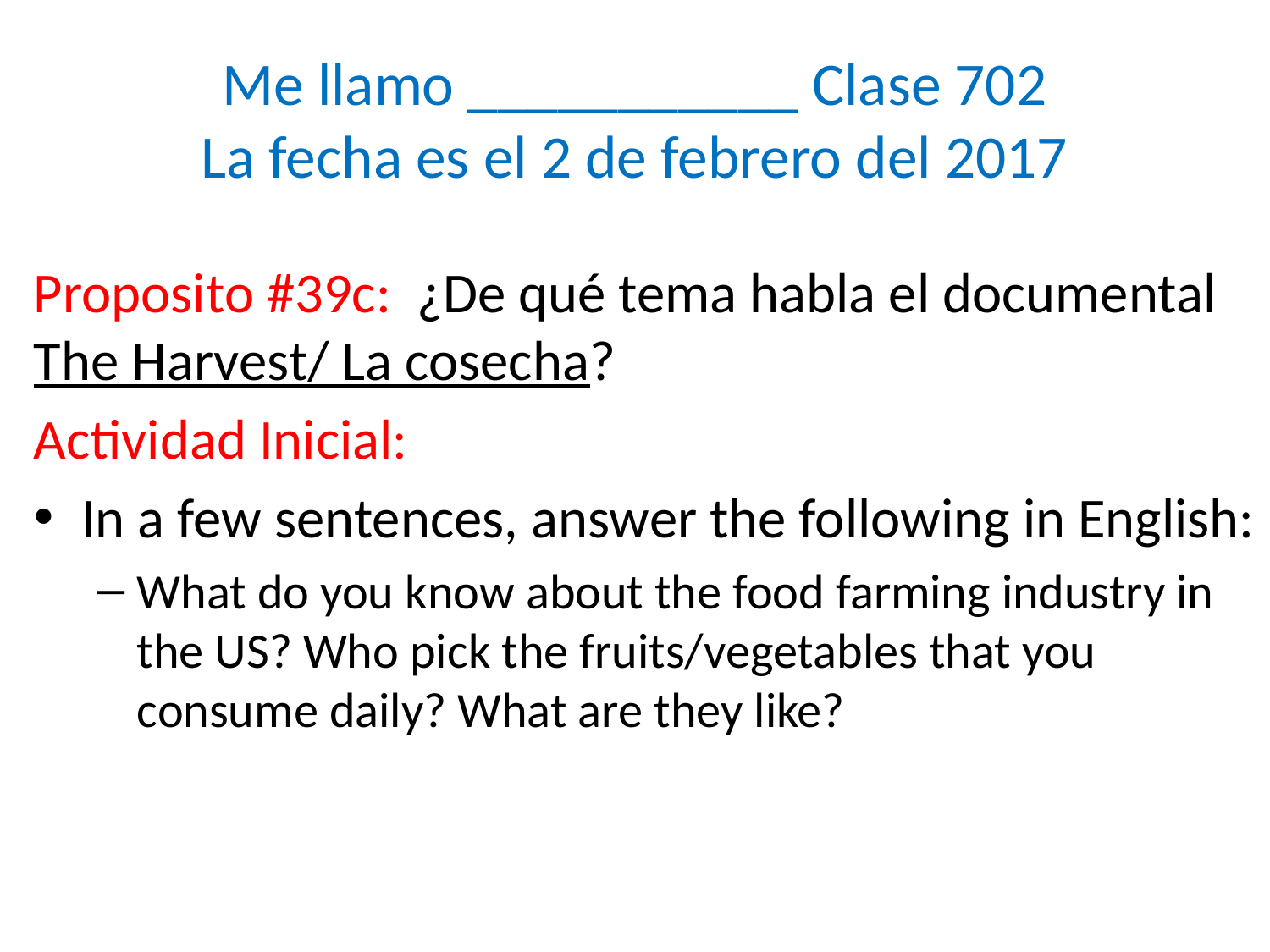

# Me llamo ___________ Clase 702 La fecha es el 2 de febrero del 2017
Proposito #39c:  ¿De qué tema habla el documental The Harvest/ La cosecha?
Actividad Inicial:
In a few sentences, answer the following in English:
What do you know about the food farming industry in the US? Who pick the fruits/vegetables that you consume daily? What are they like?